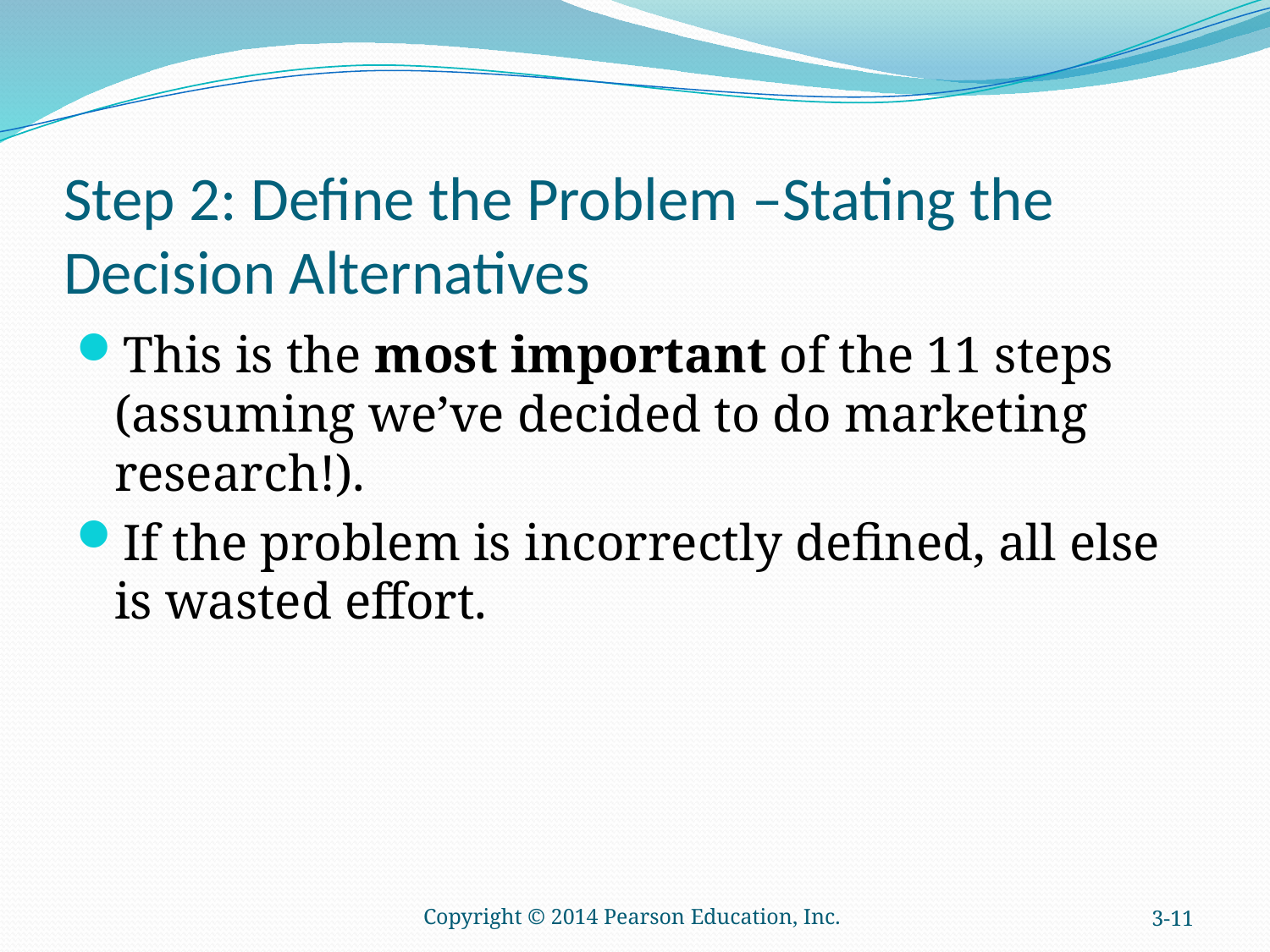

# Step 2: Define the Problem –Stating the Decision Alternatives
This is the most important of the 11 steps (assuming we’ve decided to do marketing research!).
If the problem is incorrectly defined, all else is wasted effort.